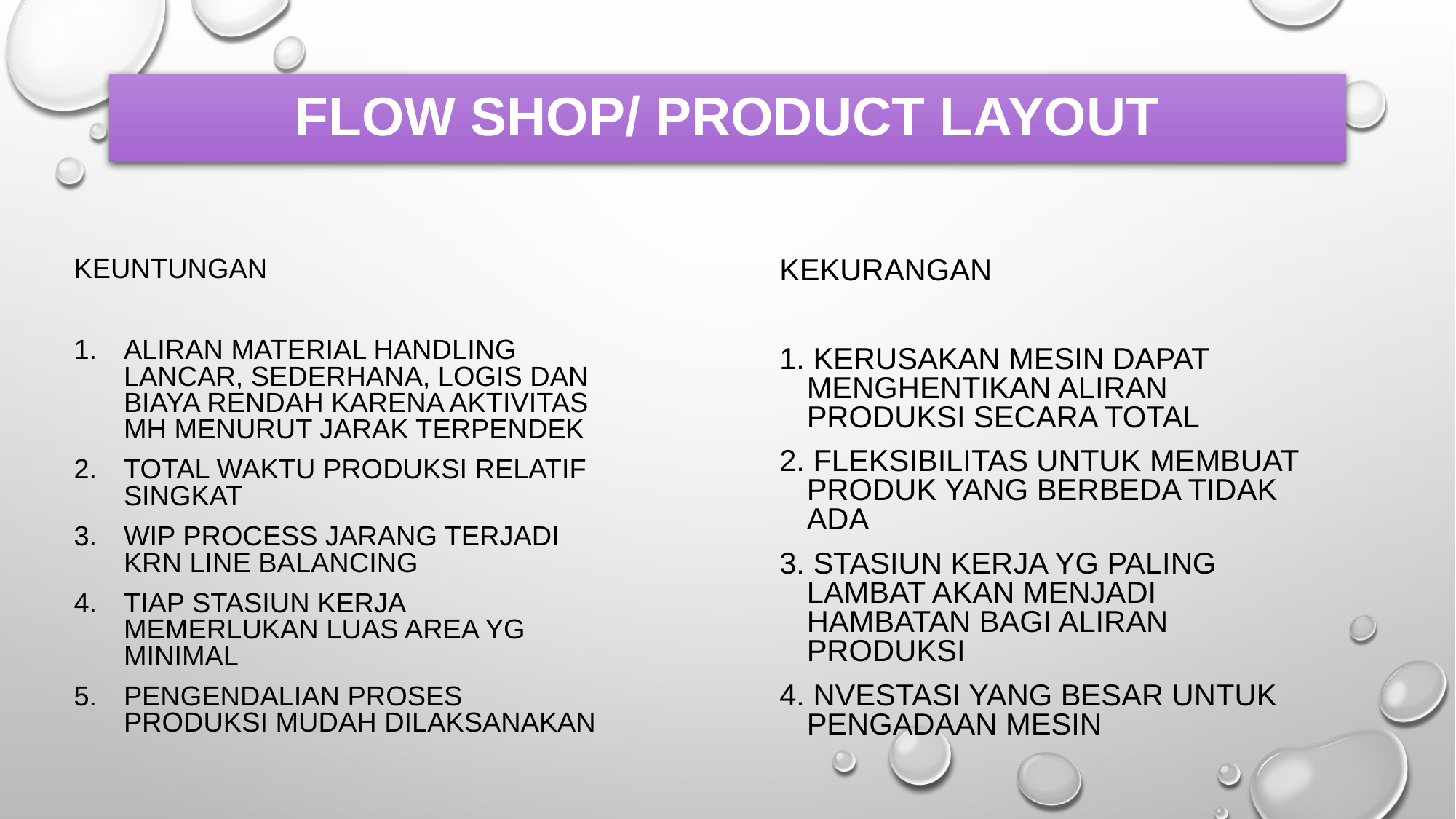

# Flow Shop/ Product Layout
KEUNTUNGAN

Aliran material handling lancar, sederhana, logis dan biaya rendah karena aktivitas MH menurut jarak terpendek
Total waktu produksi relatif singkat
WIP process jarang terjadi krn line balancing
Tiap stasiun kerja memerlukan luas area yg minimal
Pengendalian proses produksi mudah dilaksanakan
KEKURANGAN

1. Kerusakan mesin dapat menghentikan aliran produksi secara total
2. Fleksibilitas untuk membuat produk yang berbeda tidak ada
3. Stasiun kerja yg paling lambat akan menjadi hambatan bagi aliran produksi
4. nvestasi yang besar untuk pengadaan mesin